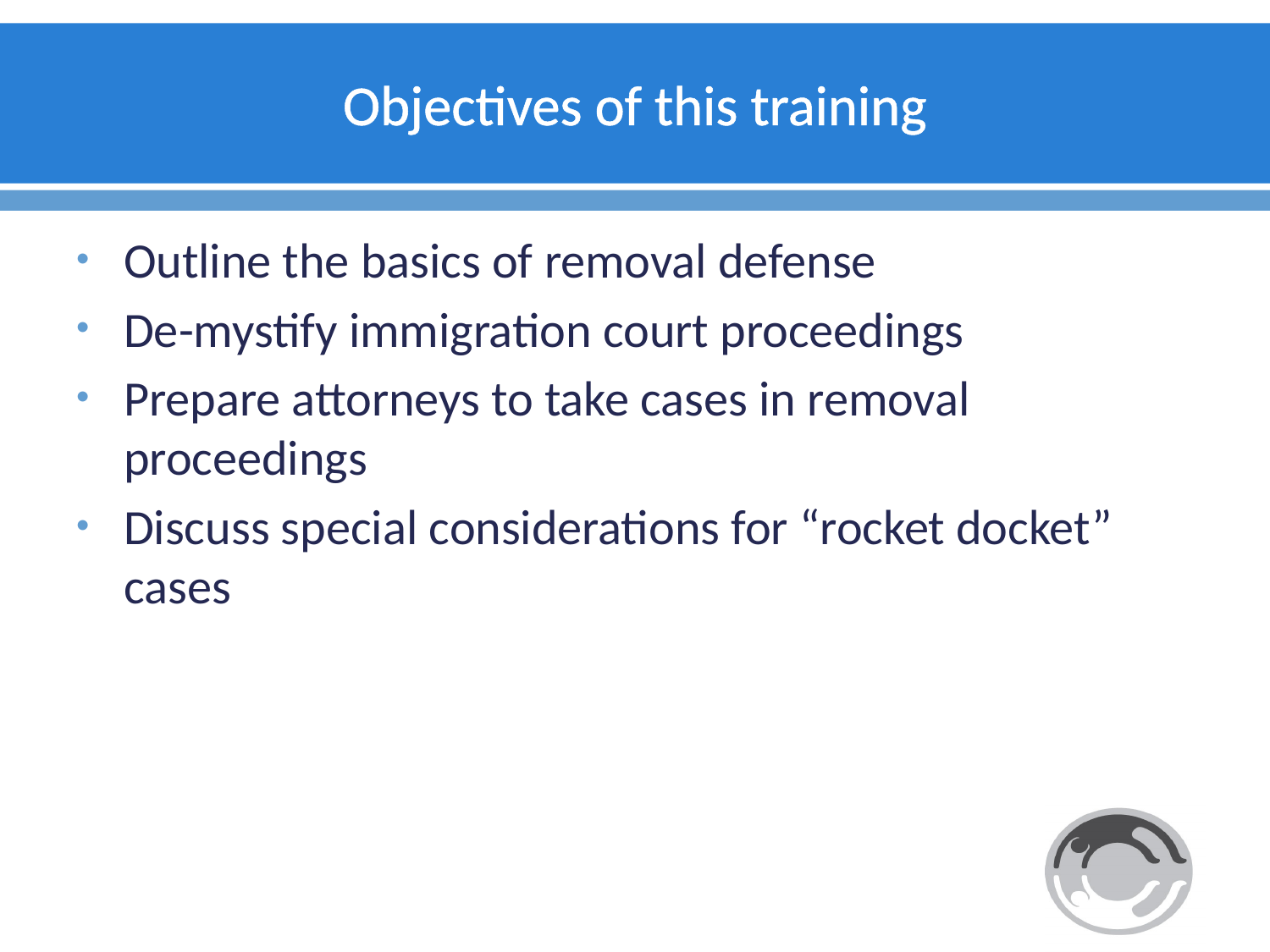

# Objectives of this training
Outline the basics of removal defense
De-mystify immigration court proceedings
Prepare attorneys to take cases in removal proceedings
Discuss special considerations for “rocket docket” cases